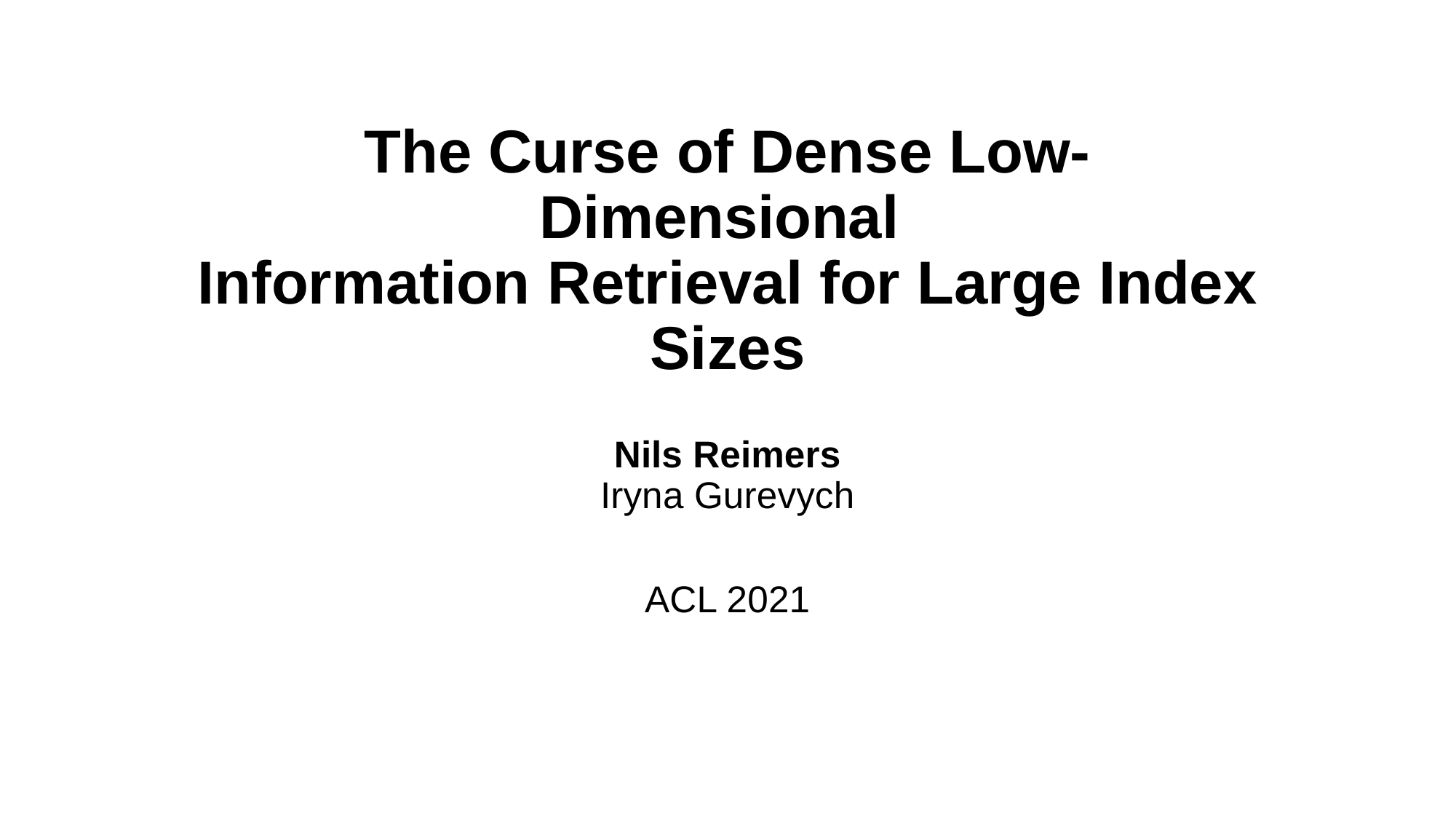

# The Curse of Dense Low-Dimensional Information Retrieval for Large Index Sizes
Nils Reimers
Iryna Gurevych

ACL 2021